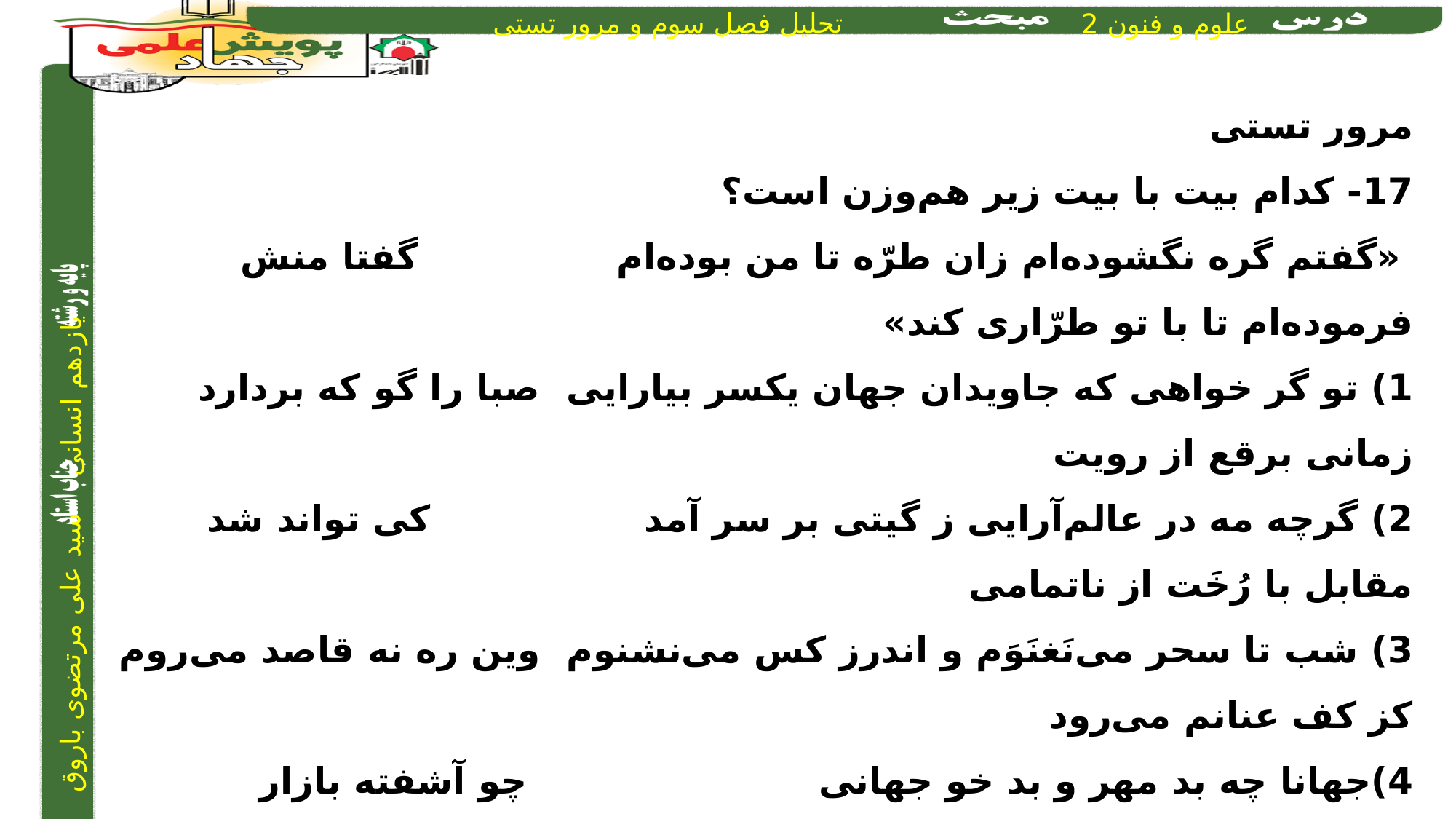

مرور تستی
17- کدام بیت با بیت زیر هم‌وزن است؟
 «گفتم گره نگشوده‌ام زان طرّه تا من بوده‌ام		 	 گفتا منش فرموده‌ام تا با تو طرّاری کند»
1) تو گر خواهی که جاویدان جهان یکسر بیارایی	 	صبا را گو که بردارد زمانی برقع از رویت
2) گرچه مه در عالم‌آرایی ز گیتی بر سر آمد	 		کی تواند شد مقابل با رُخَت از ناتمامی
3) شب تا سحر می‌نَغنَوَم و اندر‌ز کس می‌نشنوم	 	وین ره نه قاصد می‌روم کز کف عنانم می‌رود
4)جهانا چه بد مهر و بد خو جهانی			 	 چو آشفته بازار بازارگانی

3